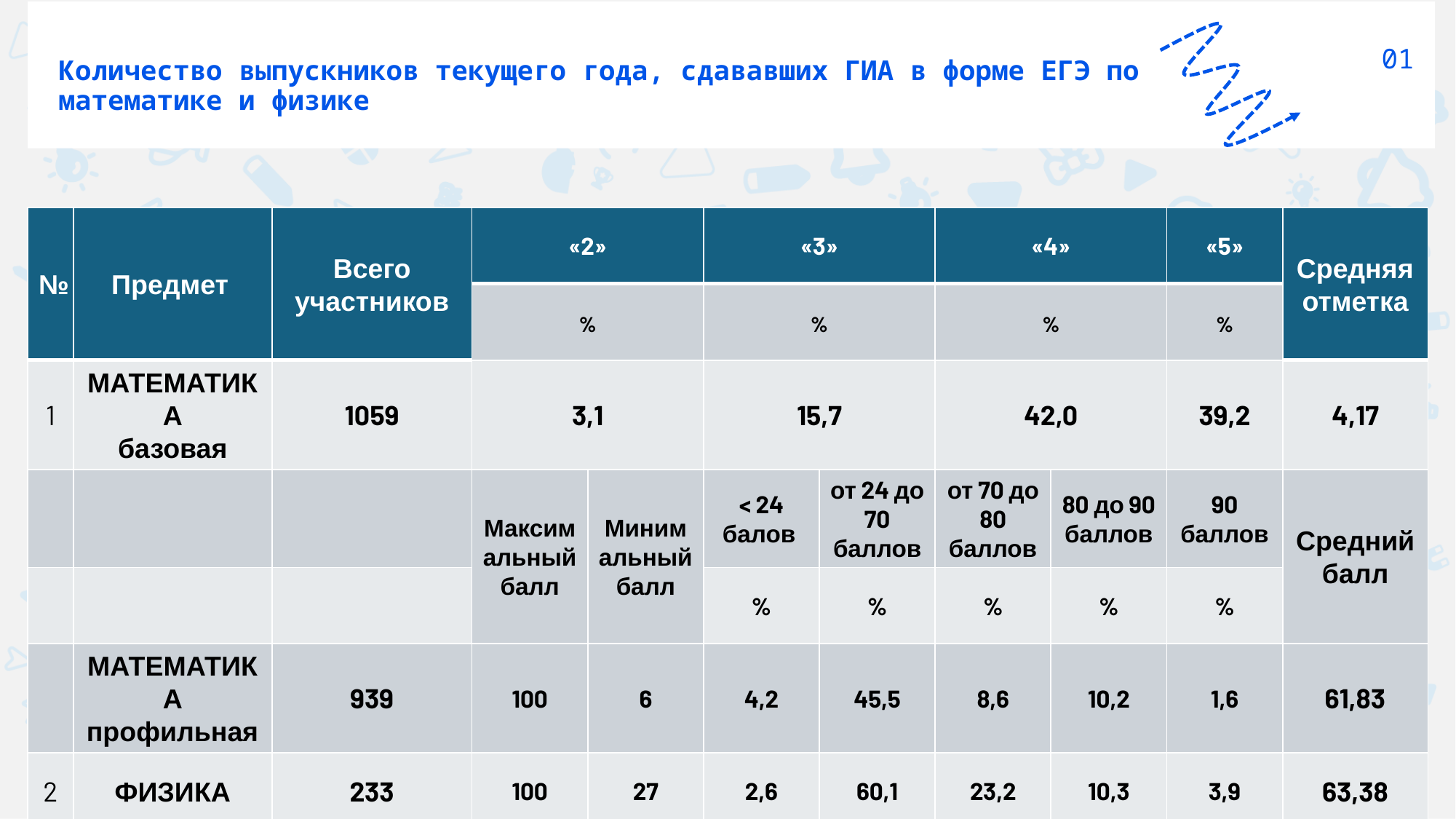

01
Количество выпускников текущего года, сдававших ГИА в форме ЕГЭ по математике и физике
| № | Предмет | Всего участников | «2» |  | «3» |  | «4» |  | «5» | Средняя отметка |
| --- | --- | --- | --- | --- | --- | --- | --- | --- | --- | --- |
|  |  |  | % |  | % |  | % |  | % |  |
| 1 | МАТЕМАТИКА базовая | 1059 | 3,1 |  | 15,7 |  | 42,0 |  | 39,2 | 4,17 |
|  |  |  | Максимальный балл | Минимальный балл | < 24 балов | от 24 до 70 баллов | от 70 до 80 баллов | 80 до 90 баллов | 90 баллов | Средний балл |
|  |  |  |  |  | % | % | % | % | % |  |
|  | МАТЕМАТИКА профильная | 939 | 100 | 6 | 4,2 | 45,5 | 8,6 | 10,2 | 1,6 | 61,83 |
| 2 | ФИЗИКА | 233 | 100 | 27 | 2,6 | 60,1 | 23,2 | 10,3 | 3,9 | 63,38 |